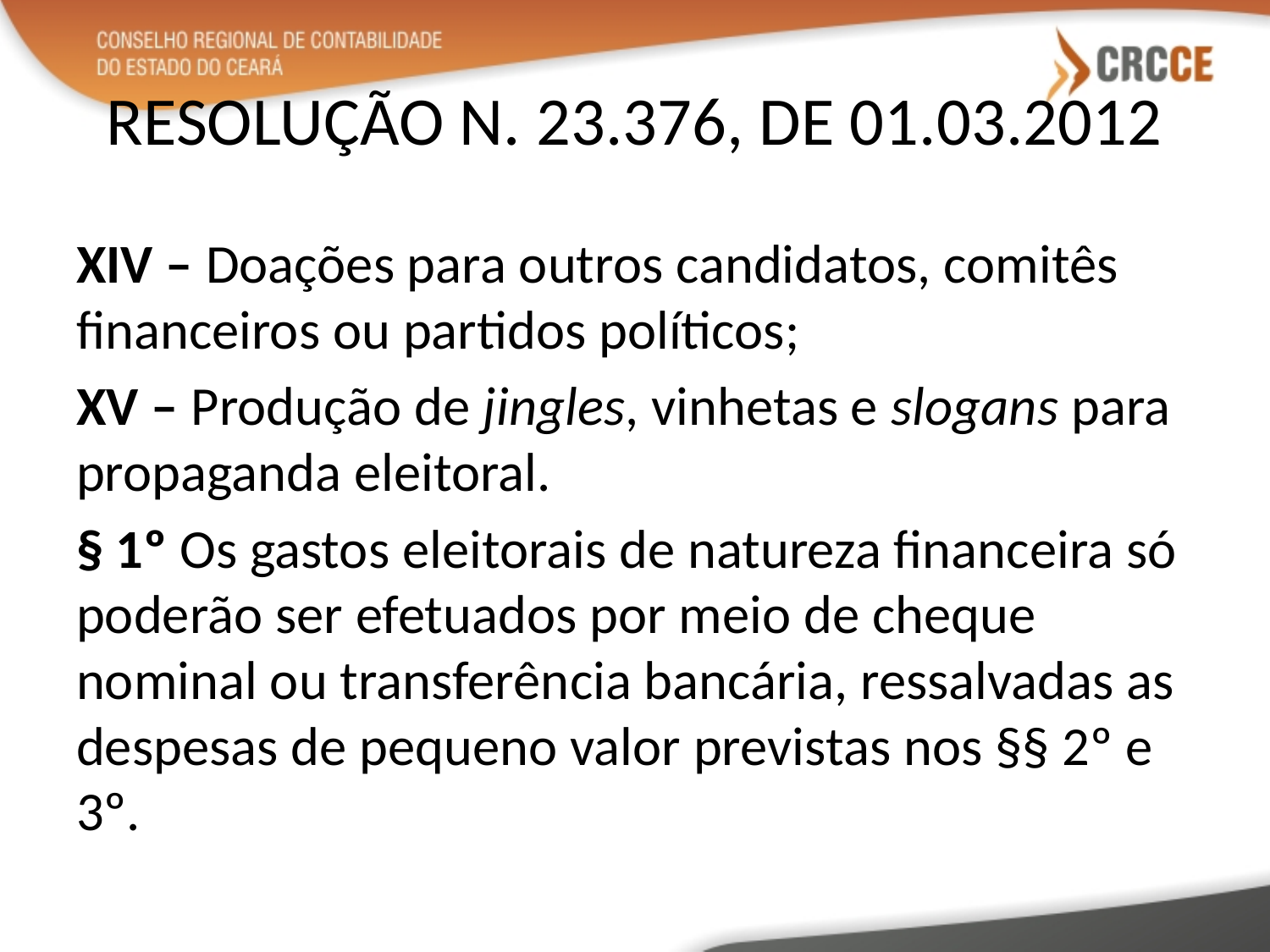

# RESOLUÇÃO N. 23.376, DE 01.03.2012
XIV – Doações para outros candidatos, comitês financeiros ou partidos políticos;
XV – Produção de jingles, vinhetas e slogans para propaganda eleitoral.
§ 1º Os gastos eleitorais de natureza financeira só poderão ser efetuados por meio de cheque nominal ou transferência bancária, ressalvadas as despesas de pequeno valor previstas nos §§ 2º e 3º.